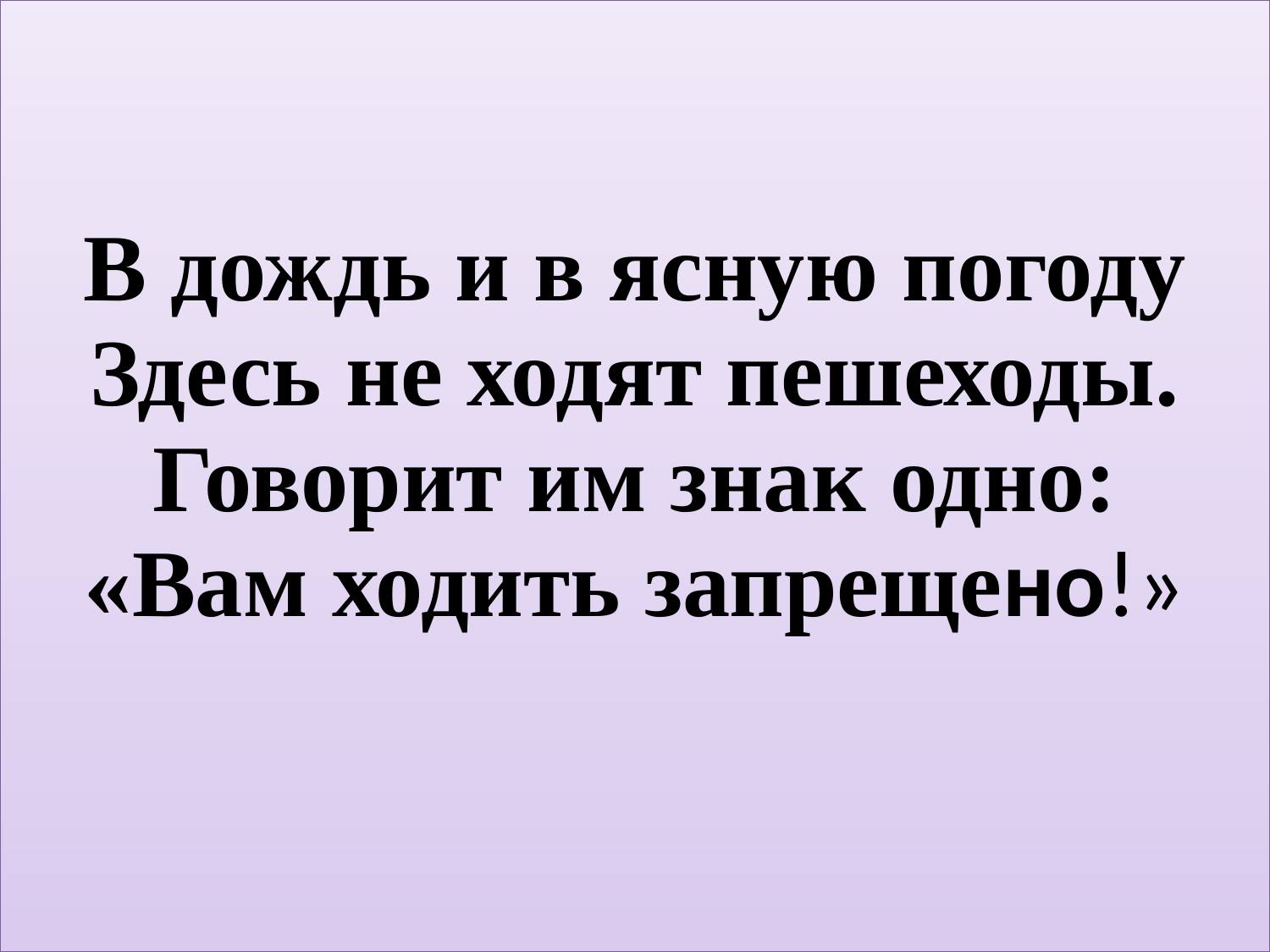

# В дождь и в ясную погоду Здесь не ходят пешеходы. Говорит им знак одно: «Вам ходить запрещено!»